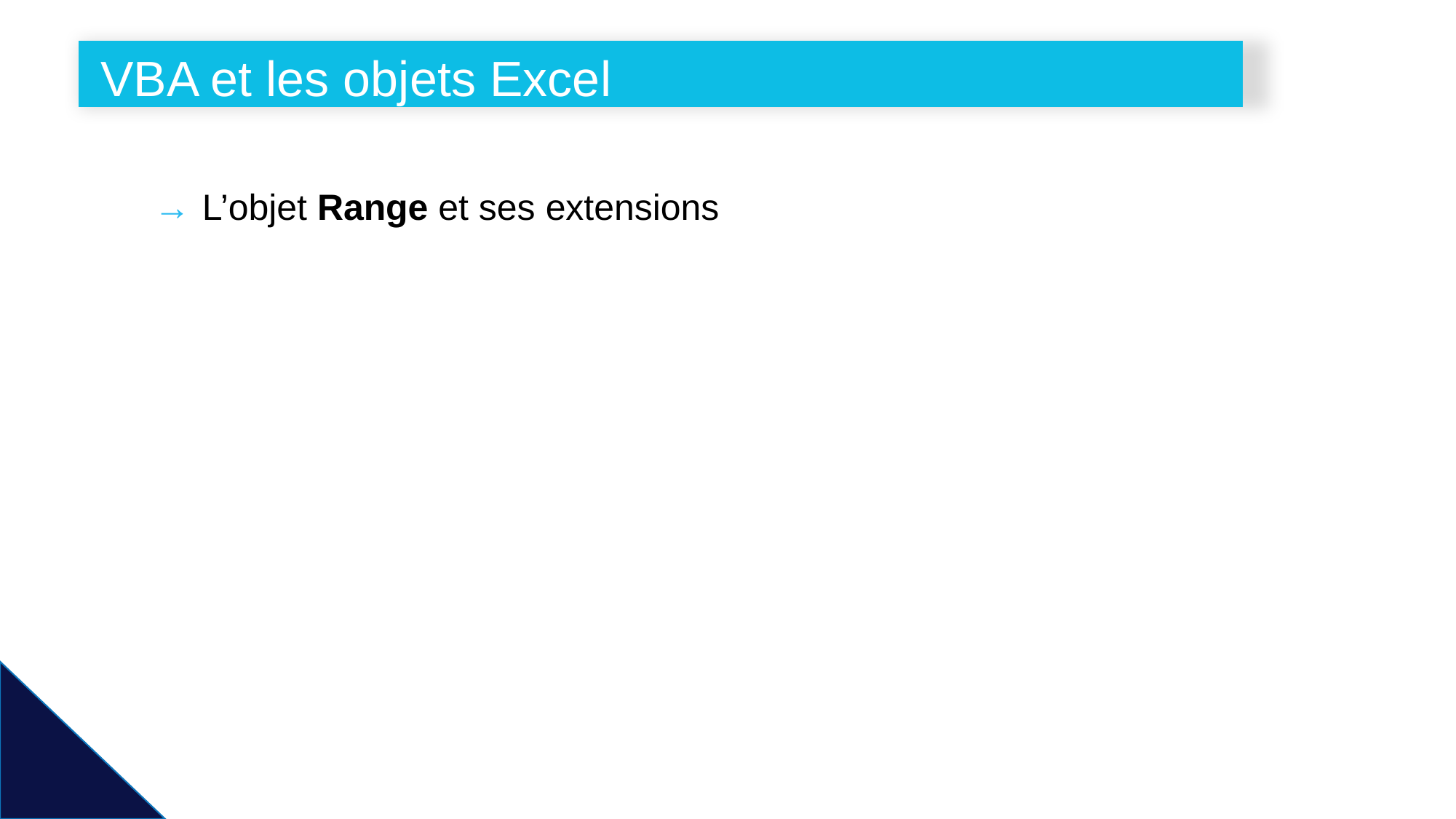

# VBA et les objets Excel
→ L’objet Range et ses extensions